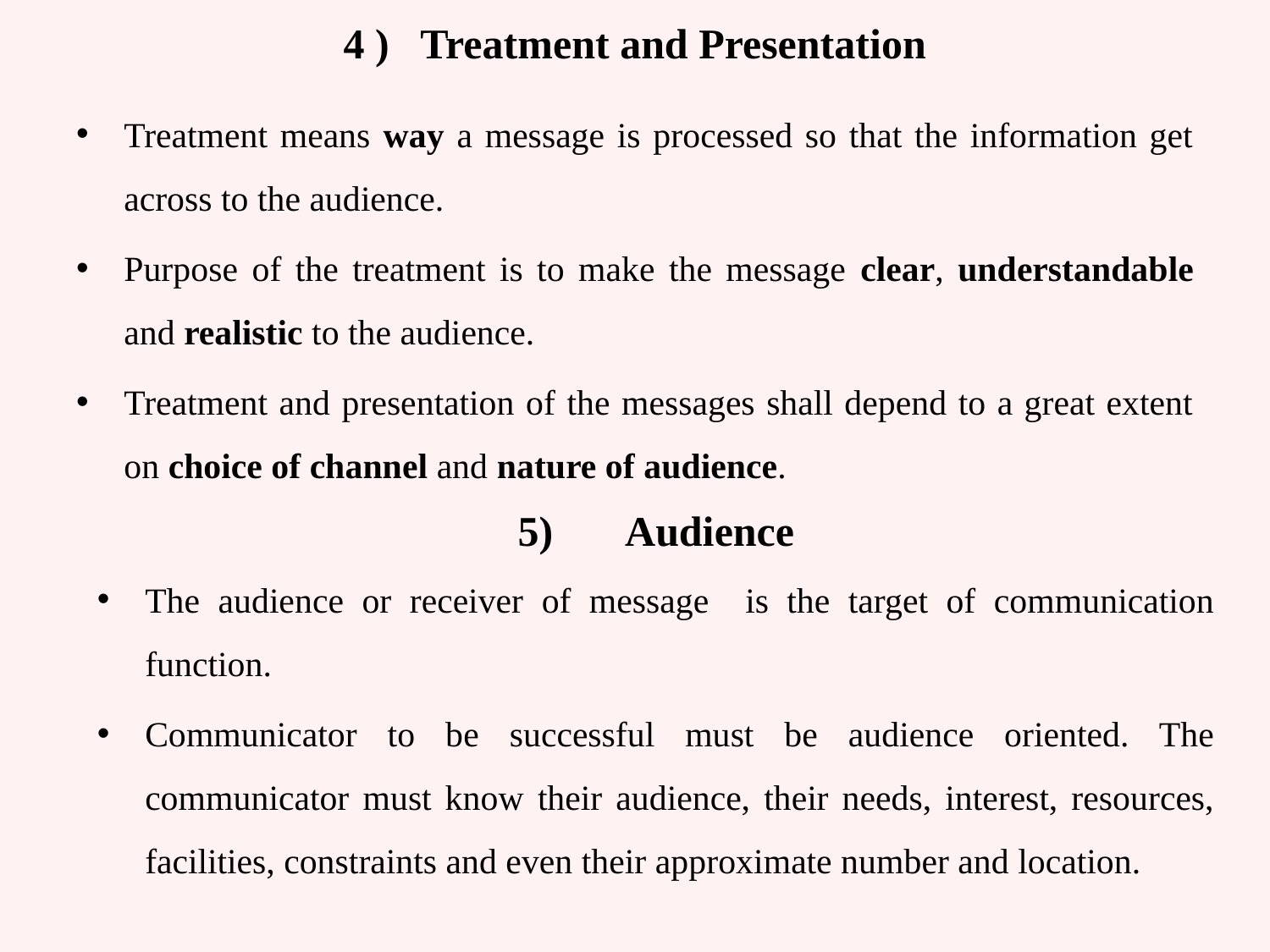

# 4 )   Treatment and Presentation
Treatment means way a message is processed so that the information get across to the audience.
Purpose of the treatment is to make the message clear, understandable and realistic to the audience.
Treatment and presentation of the messages shall depend to a great extent on choice of channel and nature of audience.

5)       Audience
The audience or receiver of message  is the target of communication function.
Communicator to be successful must be audience oriented. The communicator must know their audience, their needs, interest, resources, facilities, constraints and even their approximate number and location.